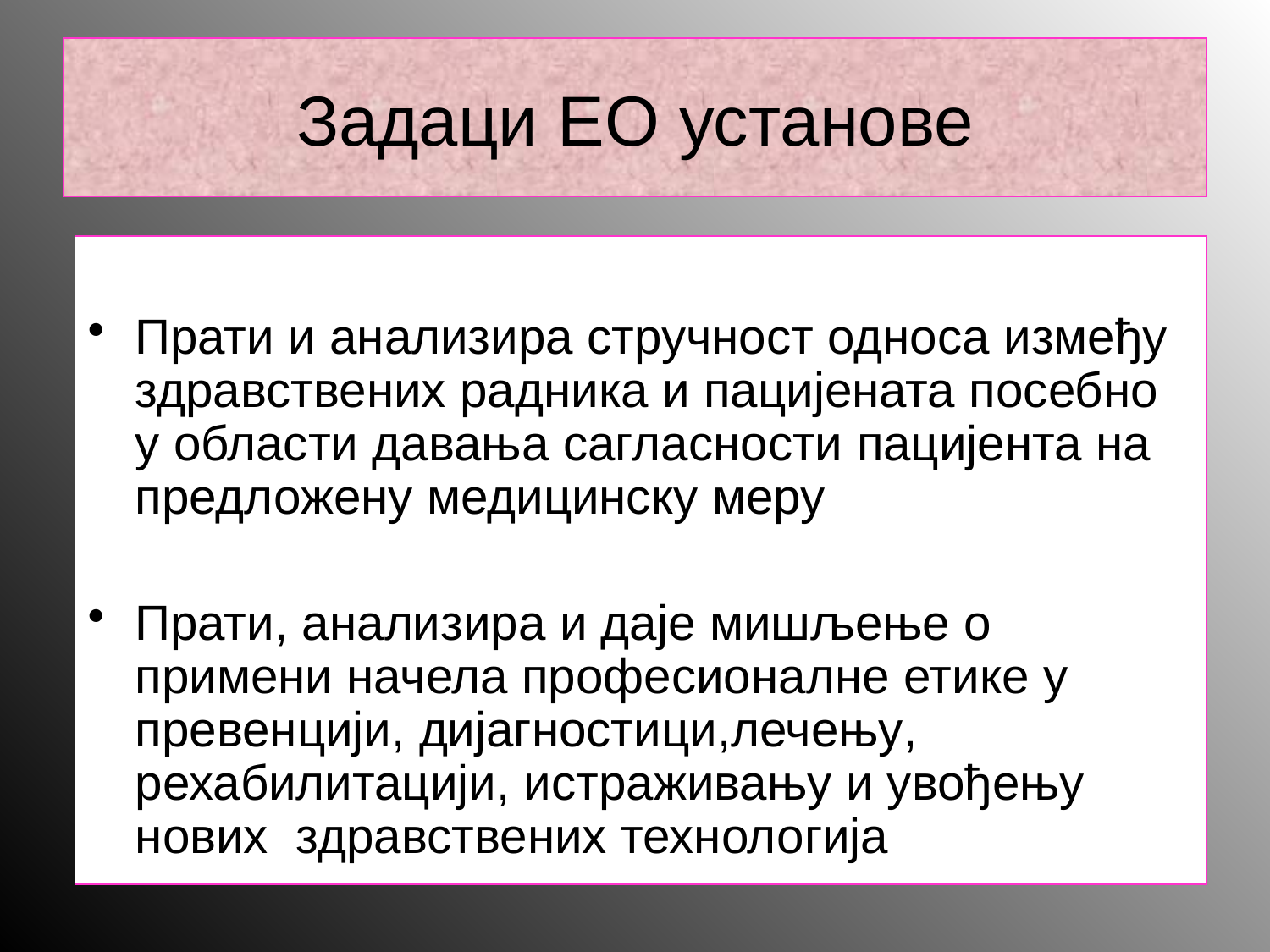

# Задаци ЕО установе

Прати и анализира стручност односа између здравствених радника и пацијената посебно у области давања сагласности пацијента на предложену медицинску меру

Прати, анализира и даје мишљење о примени начела професионалне етике у превенцији, дијагностици,лечењу, рехабилитацији, истраживању и увођењу нових  здравствених технологија